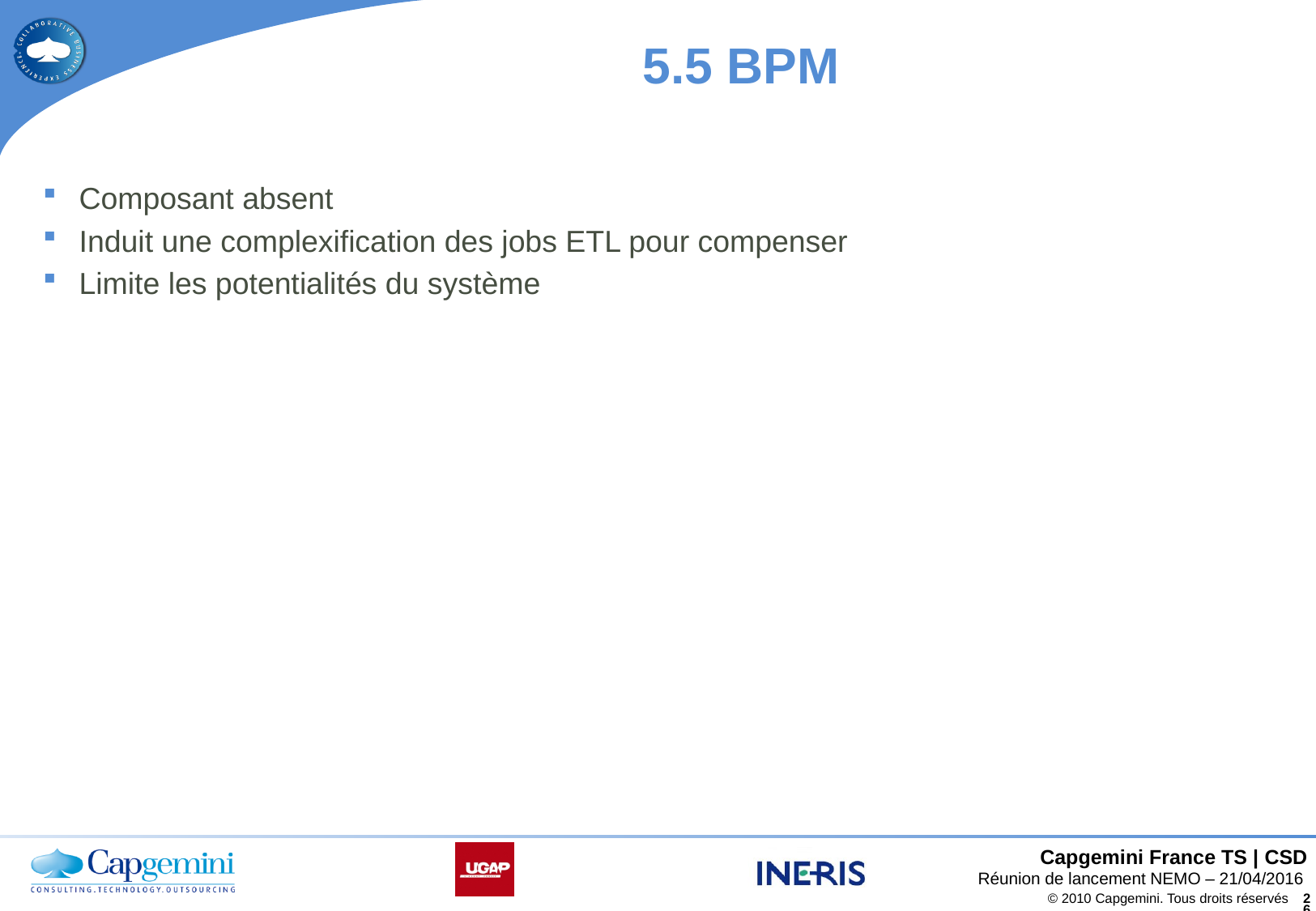

# 5.5 BPM
Composant absent
Induit une complexification des jobs ETL pour compenser
Limite les potentialités du système
Réunion de lancement NEMO – 21/04/2016
© 2010 Capgemini. Tous droits réservés
26